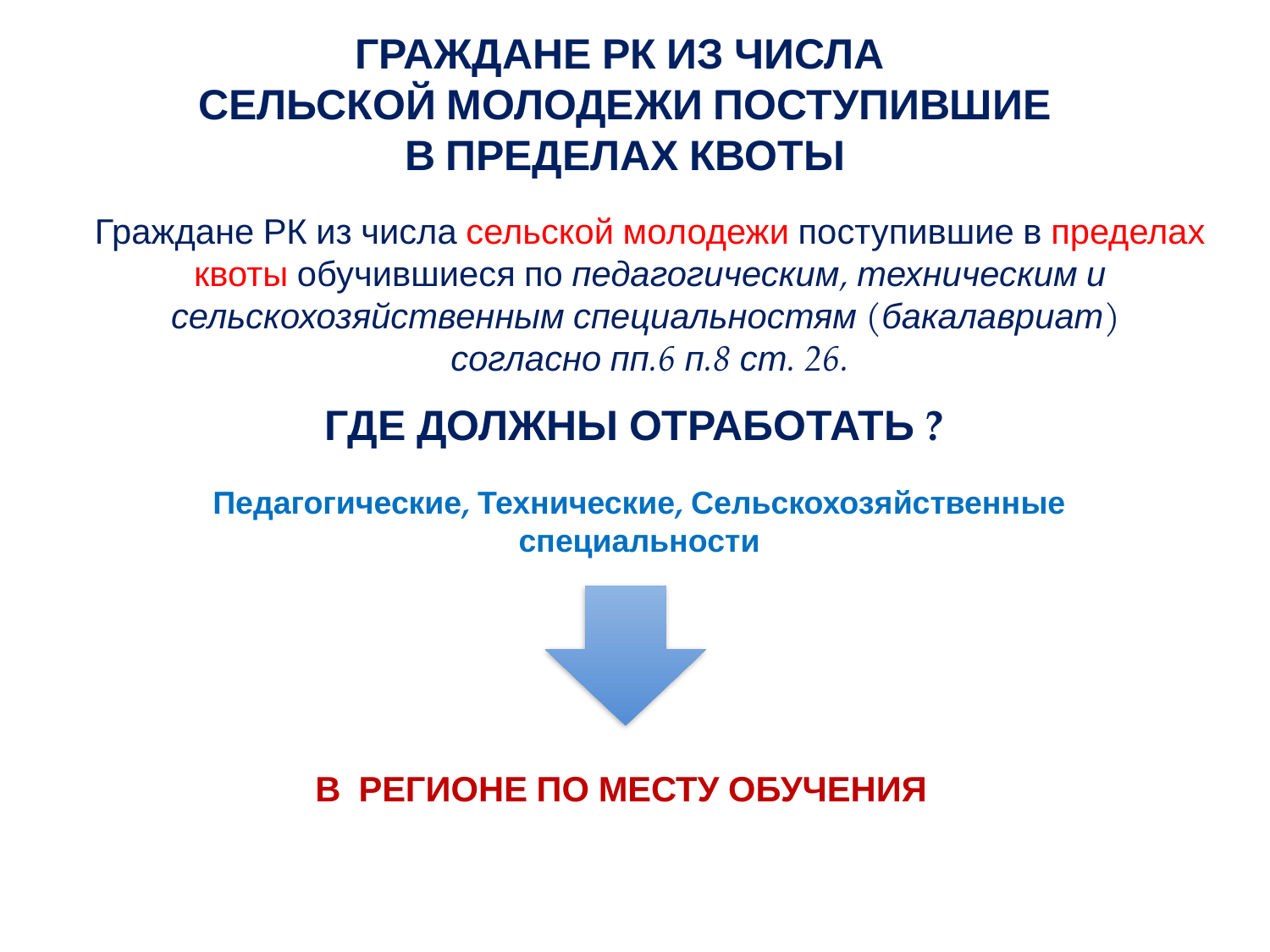

ГРАЖДАНЕ РК ИЗ ЧИСЛА
СЕЛЬСКОЙ МОЛОДЕЖИ ПОСТУПИВШИЕ
В ПРЕДЕЛАХ КВОТЫ
Граждане РК из числа сельской молодежи поступившие в пределах квоты обучившиеся по педагогическим, техническим и сельскохозяйственным специальностям (бакалавриат)
согласно пп.6 п.8 ст. 26.
ГДЕ ДОЛЖНЫ ОТРАБОТАТЬ ?
Педагогические, Технические, Сельскохозяйственные специальности

В  РЕГИОНЕ ПО МЕСТУ ОБУЧЕНИЯ